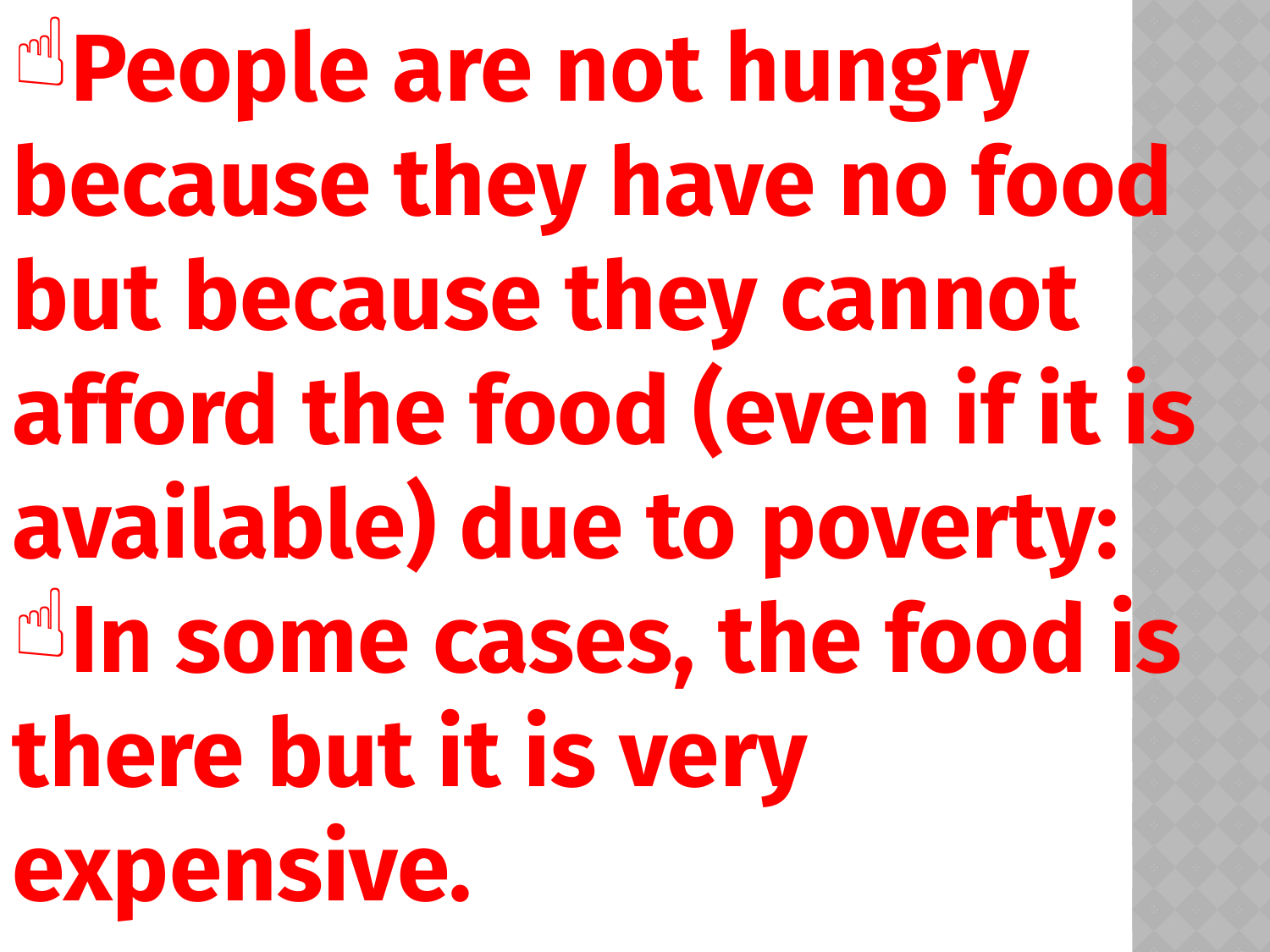

People are not hungry because they have no food but because they cannot afford the food (even if it is available) due to poverty:
In some cases, the food is there but it is very expensive.